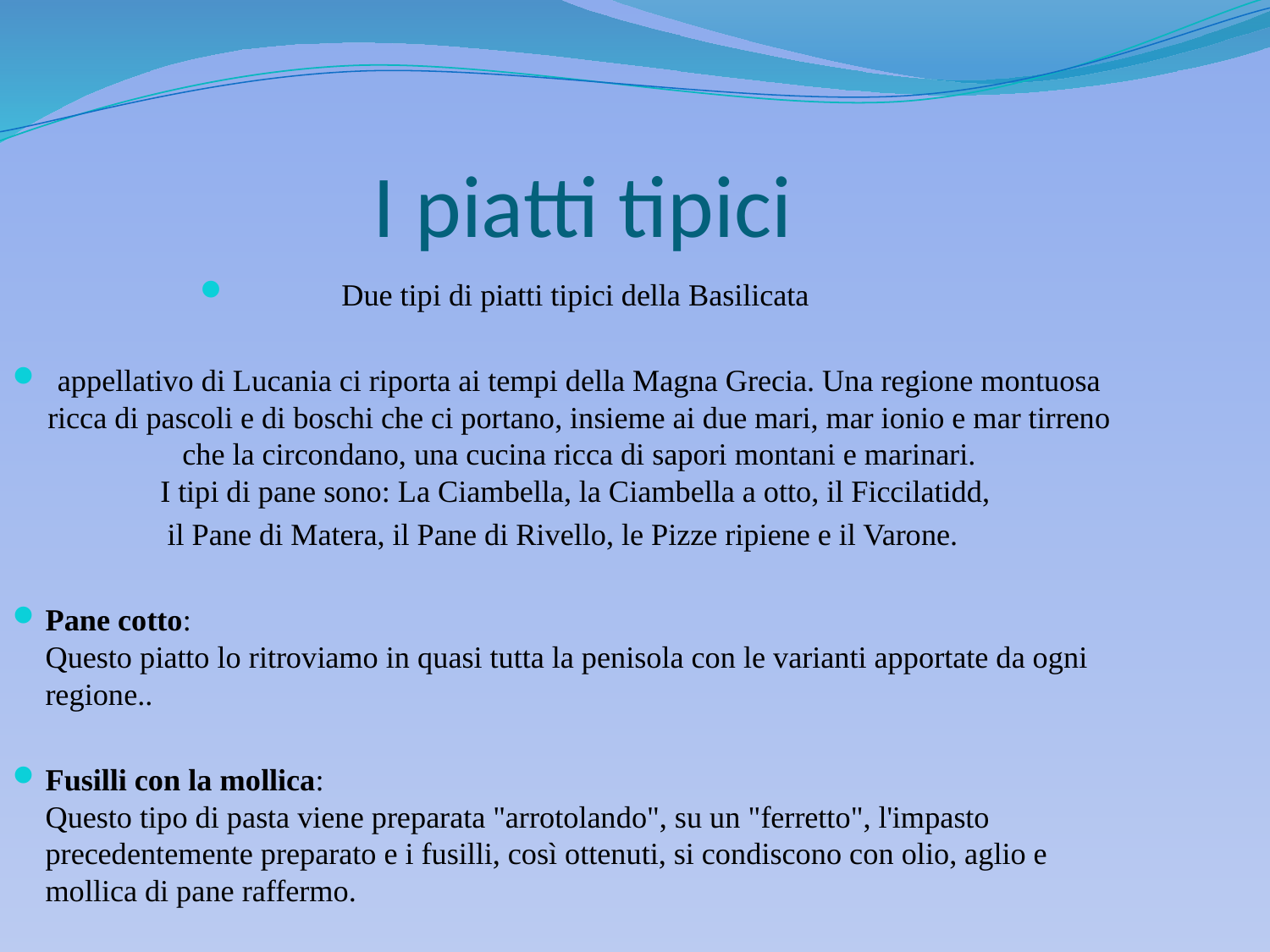

# I piatti tipici
Due tipi di piatti tipici della Basilicata

appellativo di Lucania ci riporta ai tempi della Magna Grecia. Una regione montuosa ricca di pascoli e di boschi che ci portano, insieme ai due mari, mar ionio e mar tirreno che la circondano, una cucina ricca di sapori montani e marinari.
I tipi di pane sono: La Ciambella, la Ciambella a otto, il Ficcilatidd,
il Pane di Matera, il Pane di Rivello, le Pizze ripiene e il Varone.

Pane cotto:
Questo piatto lo ritroviamo in quasi tutta la penisola con le varianti apportate da ogni regione..

Fusilli con la mollica:
Questo tipo di pasta viene preparata "arrotolando", su un "ferretto", l'impasto precedentemente preparato e i fusilli, così ottenuti, si condiscono con olio, aglio e mollica di pane raffermo.